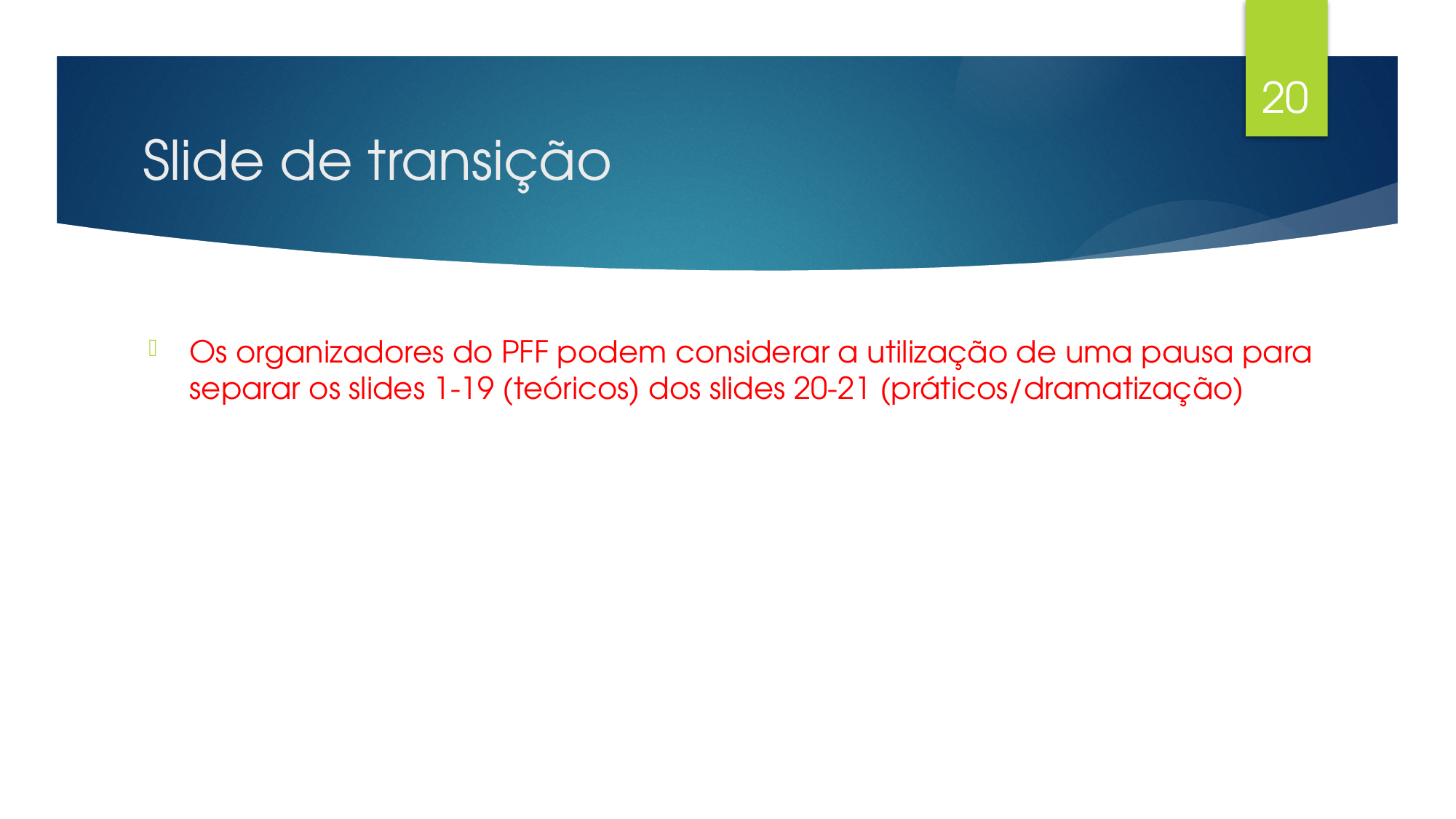

20
# Slide de transição
Os organizadores do PFF podem considerar a utilização de uma pausa para separar os slides 1-19 (teóricos) dos slides 20-21 (práticos/dramatização)